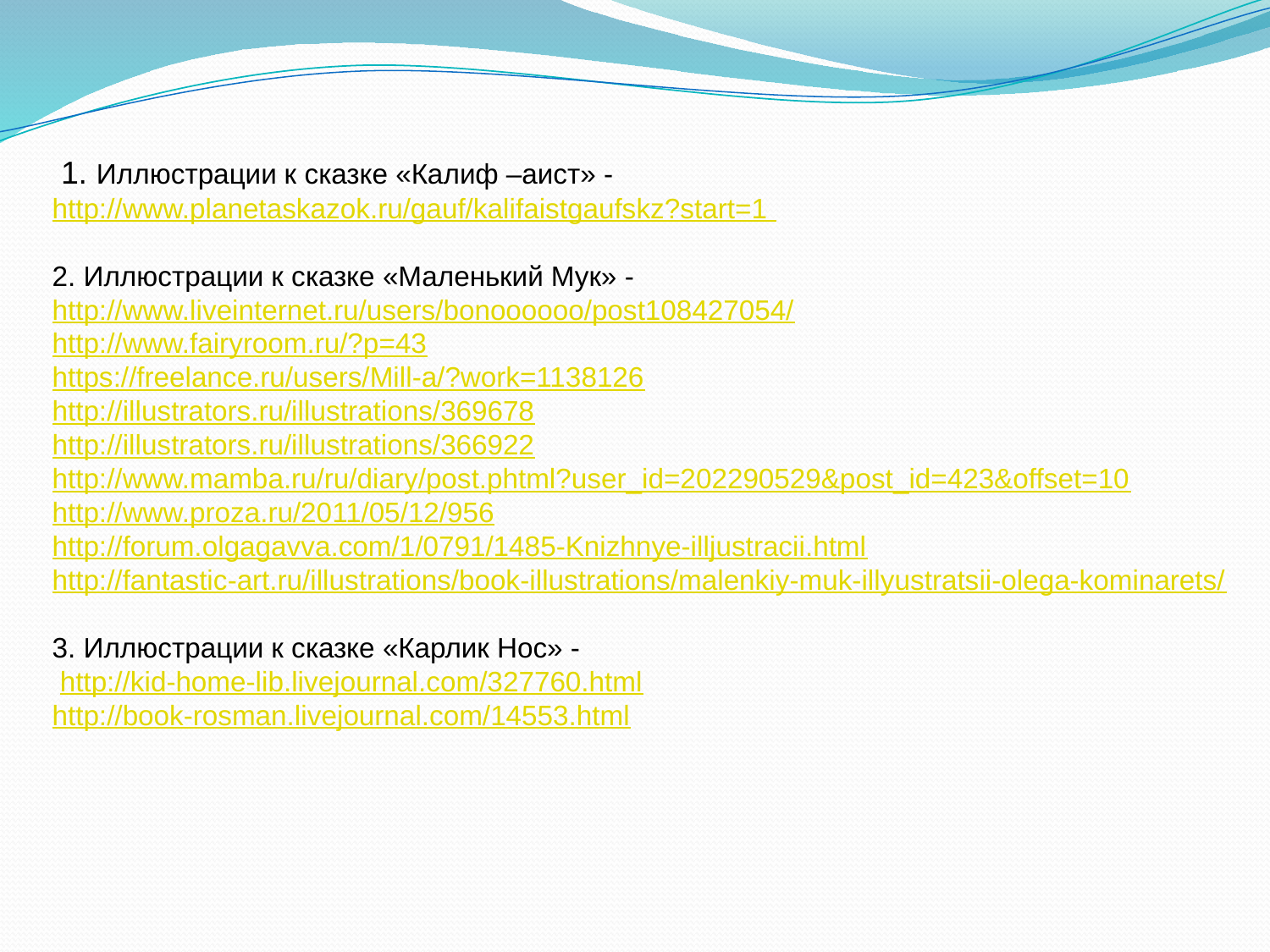

1. Иллюстрации к сказке «Калиф –аист» - http://www.planetaskazok.ru/gauf/kalifaistgaufskz?start=1

2. Иллюстрации к сказке «Маленький Мук» - http://www.liveinternet.ru/users/bonoooooo/post108427054/
http://www.fairyroom.ru/?p=43
https://freelance.ru/users/Mill-a/?work=1138126
http://illustrators.ru/illustrations/369678
http://illustrators.ru/illustrations/366922
http://www.mamba.ru/ru/diary/post.phtml?user_id=202290529&post_id=423&offset=10
http://www.proza.ru/2011/05/12/956
http://forum.olgagavva.com/1/0791/1485-Knizhnye-illjustracii.html
http://fantastic-art.ru/illustrations/book-illustrations/malenkiy-muk-illyustratsii-olega-kominarets/

3. Иллюстрации к сказке «Карлик Нос» -
 http://kid-home-lib.livejournal.com/327760.html
http://book-rosman.livejournal.com/14553.html